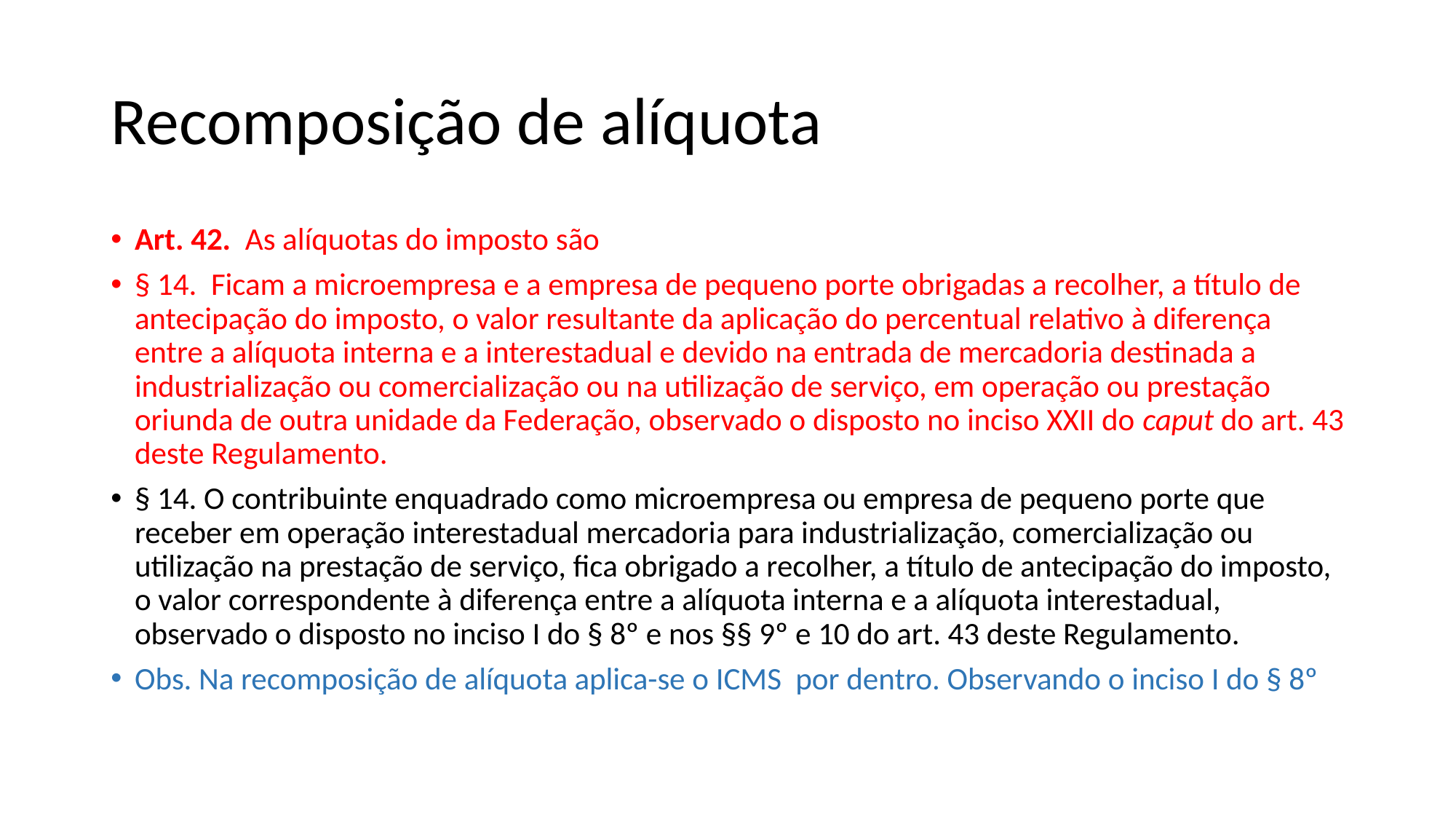

# Recomposição de alíquota
Art. 42.  As alíquotas do imposto são
§ 14.  Ficam a microempresa e a empresa de pequeno porte obrigadas a recolher, a título de antecipação do imposto, o valor resultante da aplicação do percentual relativo à diferença entre a alíquota interna e a interestadual e devido na entrada de mercadoria destinada a industrialização ou comercialização ou na utilização de serviço, em operação ou prestação oriunda de outra unidade da Federação, observado o disposto no inciso XXII do caput do art. 43 deste Regulamento.
§ 14. O contribuinte enquadrado como microempresa ou empresa de pequeno porte que receber em operação interestadual mercadoria para industrialização, comercialização ou utilização na prestação de serviço, fica obrigado a recolher, a título de antecipação do imposto, o valor correspondente à diferença entre a alíquota interna e a alíquota interestadual, observado o disposto no inciso I do § 8º e nos §§ 9º e 10 do art. 43 deste Regulamento.
Obs. Na recomposição de alíquota aplica-se o ICMS  por dentro. Observando o inciso I do § 8º